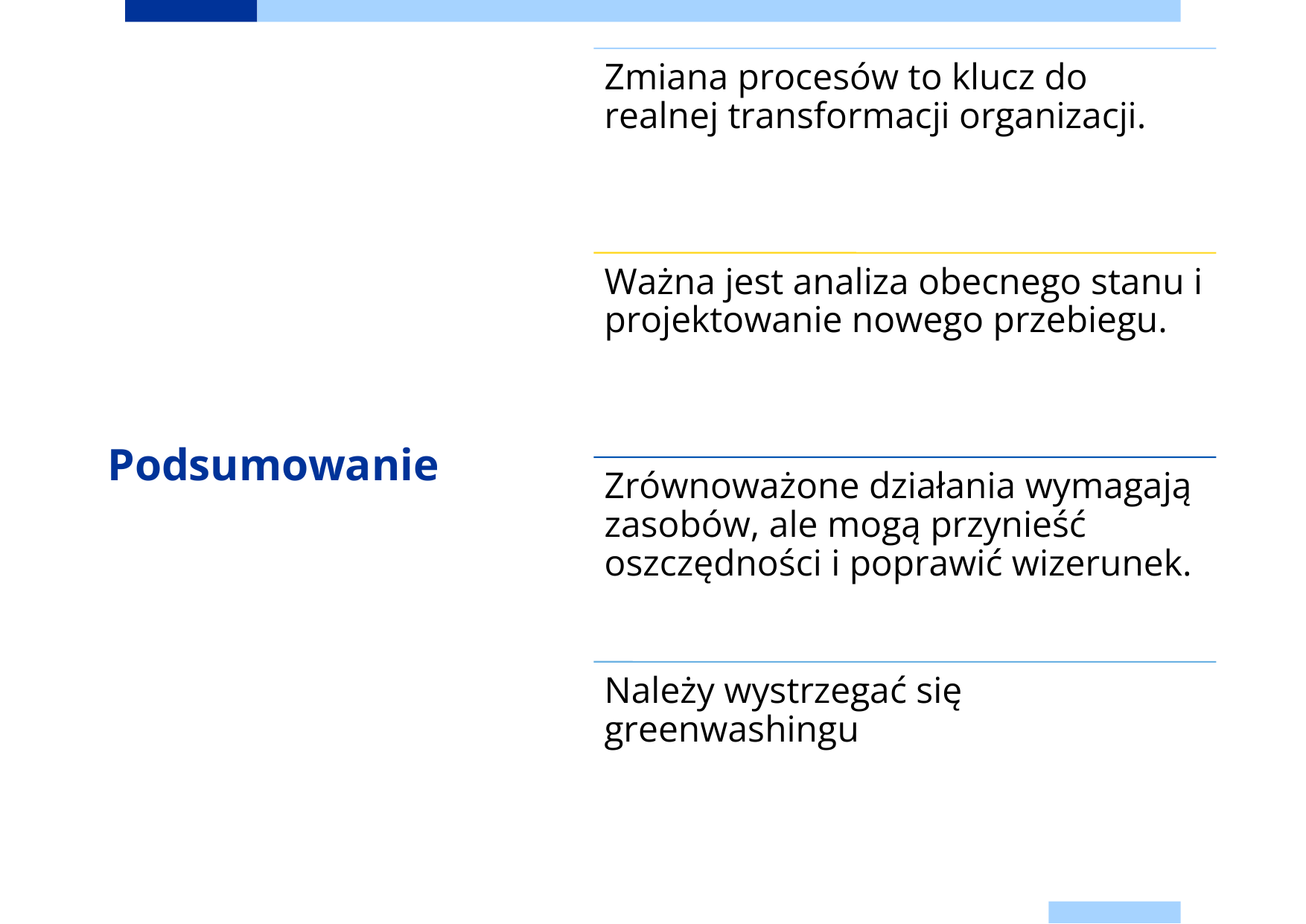

Zmiana procesów to klucz do realnej transformacji organizacji.
Ważna jest analiza obecnego stanu i projektowanie nowego przebiegu.
Zrównoważone działania wymagają zasobów, ale mogą przynieść oszczędności i poprawić wizerunek.
Należy wystrzegać się greenwashingu
# Podsumowanie